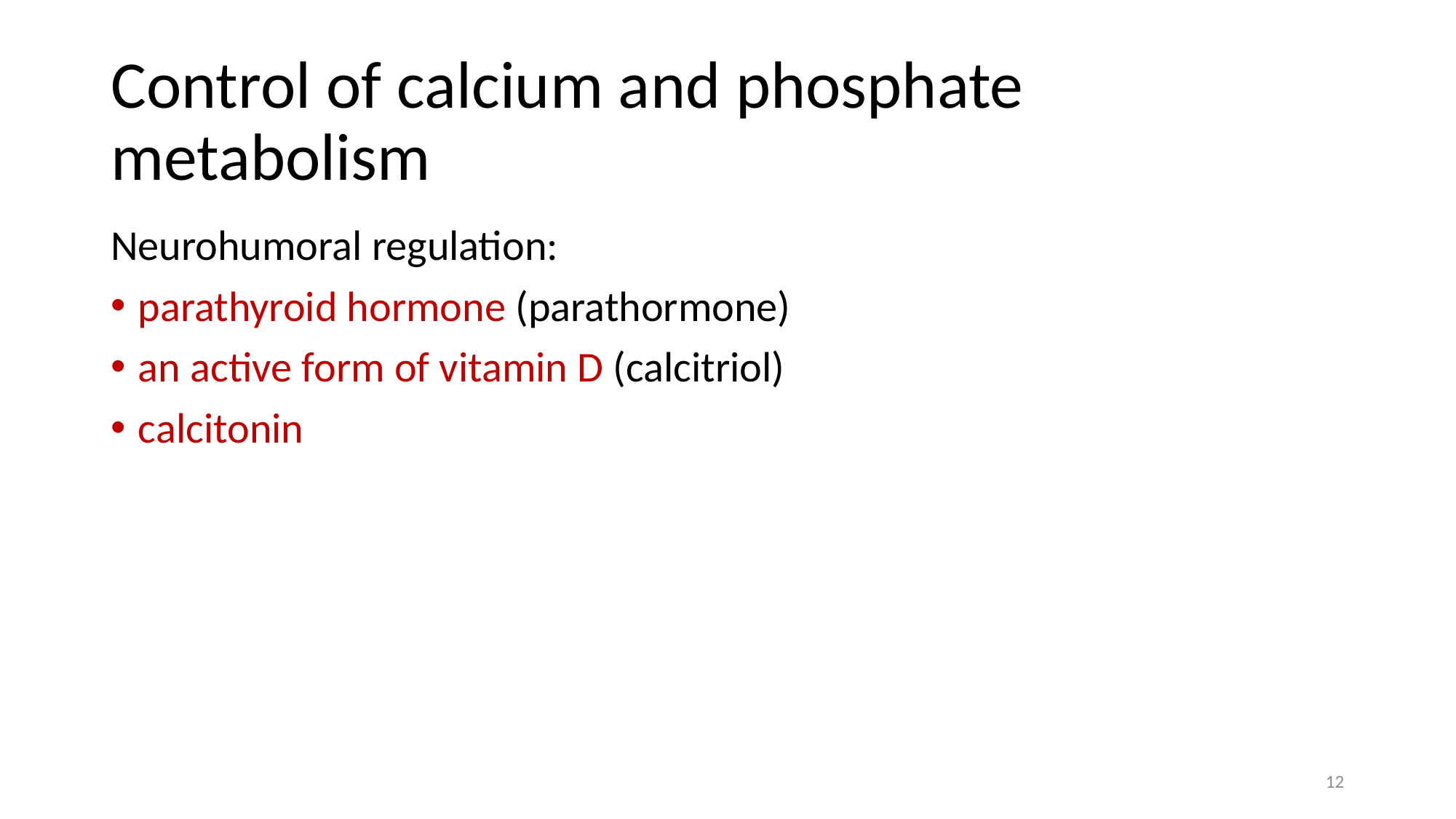

# Control of calcium and phosphate metabolism
Neurohumoral regulation:
parathyroid hormone (parathormone)
an active form of vitamin D (calcitriol)
calcitonin
12